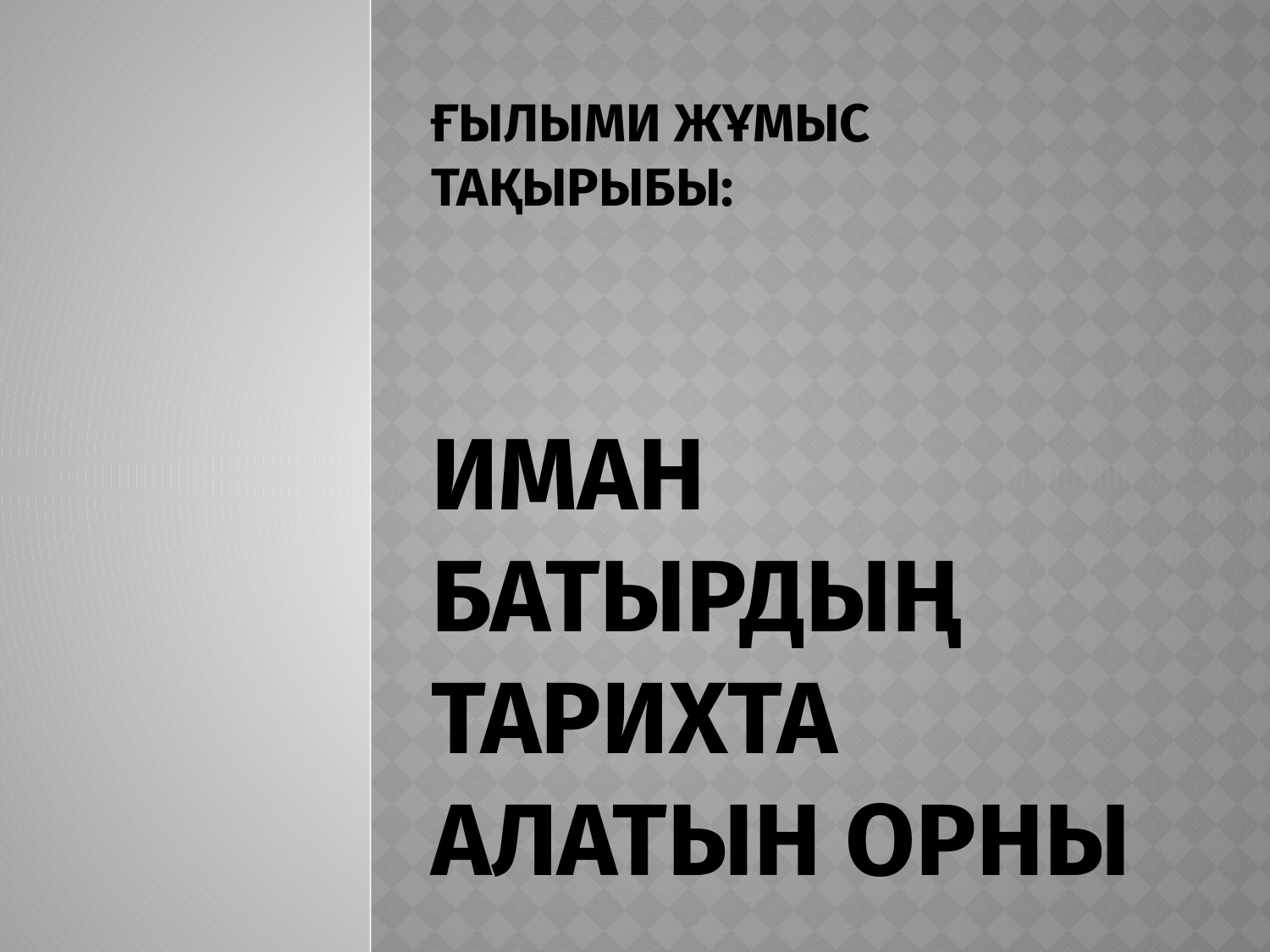

# Ғылыми жұмыс тақырыбы:       Иман батырдың тарихта алатын орны